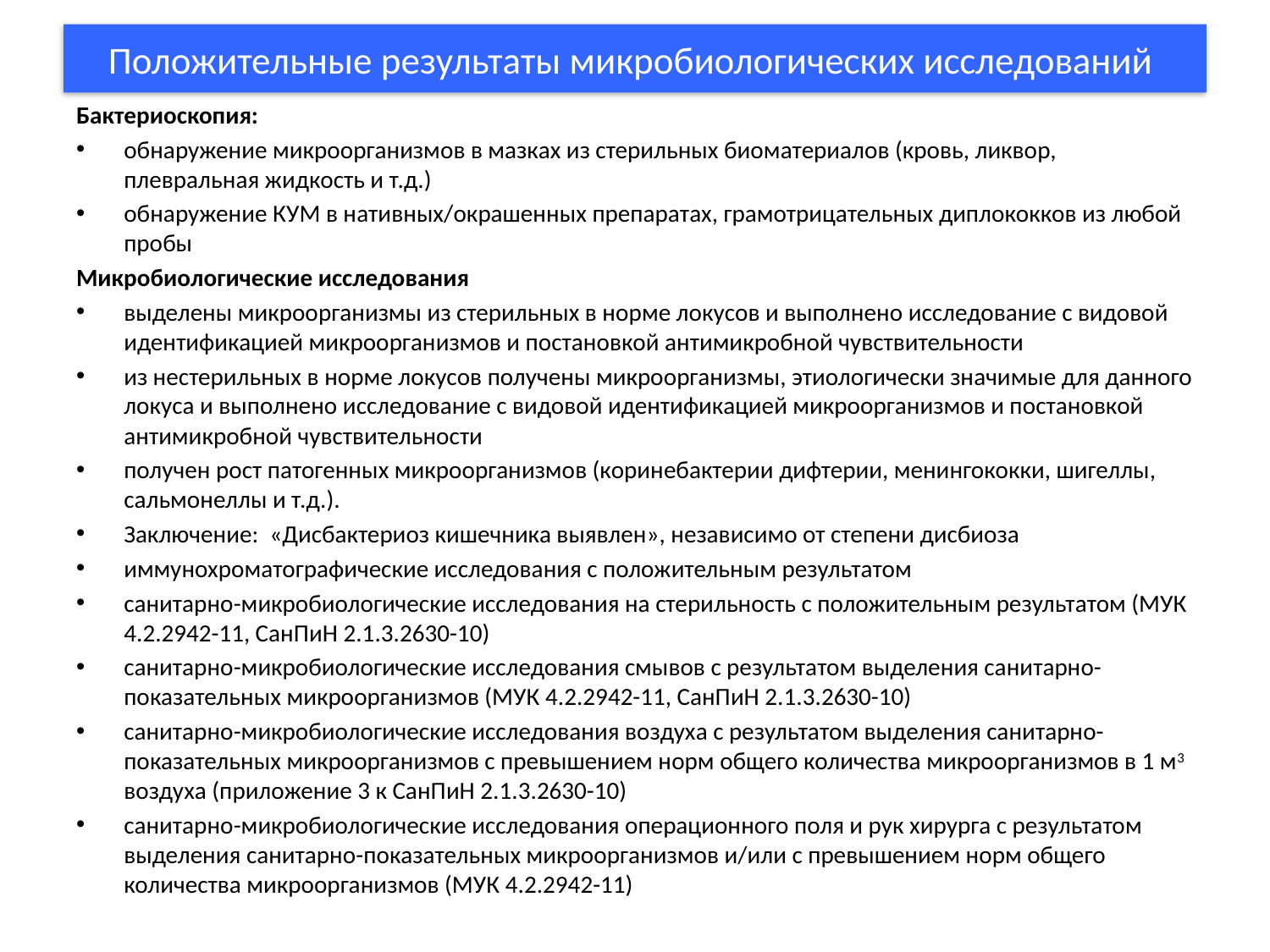

# Положительные результаты микробиологических исследований
Бактериоскопия:
обнаружение микроорганизмов в мазках из стерильных биоматериалов (кровь, ликвор, плевральная жидкость и т.д.)
обнаружение КУМ в нативных/окрашенных препаратах, грамотрицательных диплококков из любой пробы
Микробиологические исследования
выделены микроорганизмы из стерильных в норме локусов и выполнено исследование с видовой идентификацией микроорганизмов и постановкой антимикробной чувствительности
из нестерильных в норме локусов получены микроорганизмы, этиологически значимые для данного локуса и выполнено исследование с видовой идентификацией микроорганизмов и постановкой антимикробной чувствительности
получен рост патогенных микроорганизмов (коринебактерии дифтерии, менингококки, шигеллы, сальмонеллы и т.д.).
Заключение:  «Дисбактериоз кишечника выявлен», независимо от степени дисбиоза
иммунохроматографические исследования с положительным результатом
санитарно-микробиологические исследования на стерильность с положительным результатом (МУК 4.2.2942-11, СанПиН 2.1.3.2630-10)
санитарно-микробиологические исследования смывов с результатом выделения санитарно-показательных микроорганизмов (МУК 4.2.2942-11, СанПиН 2.1.3.2630-10)
санитарно-микробиологические исследования воздуха с результатом выделения санитарно-показательных микроорганизмов с превышением норм общего количества микроорганизмов в 1 м3 воздуха (приложение 3 к СанПиН 2.1.3.2630-10)
санитарно-микробиологические исследования операционного поля и рук хирурга с результатом выделения санитарно-показательных микроорганизмов и/или с превышением норм общего количества микроорганизмов (МУК 4.2.2942-11)